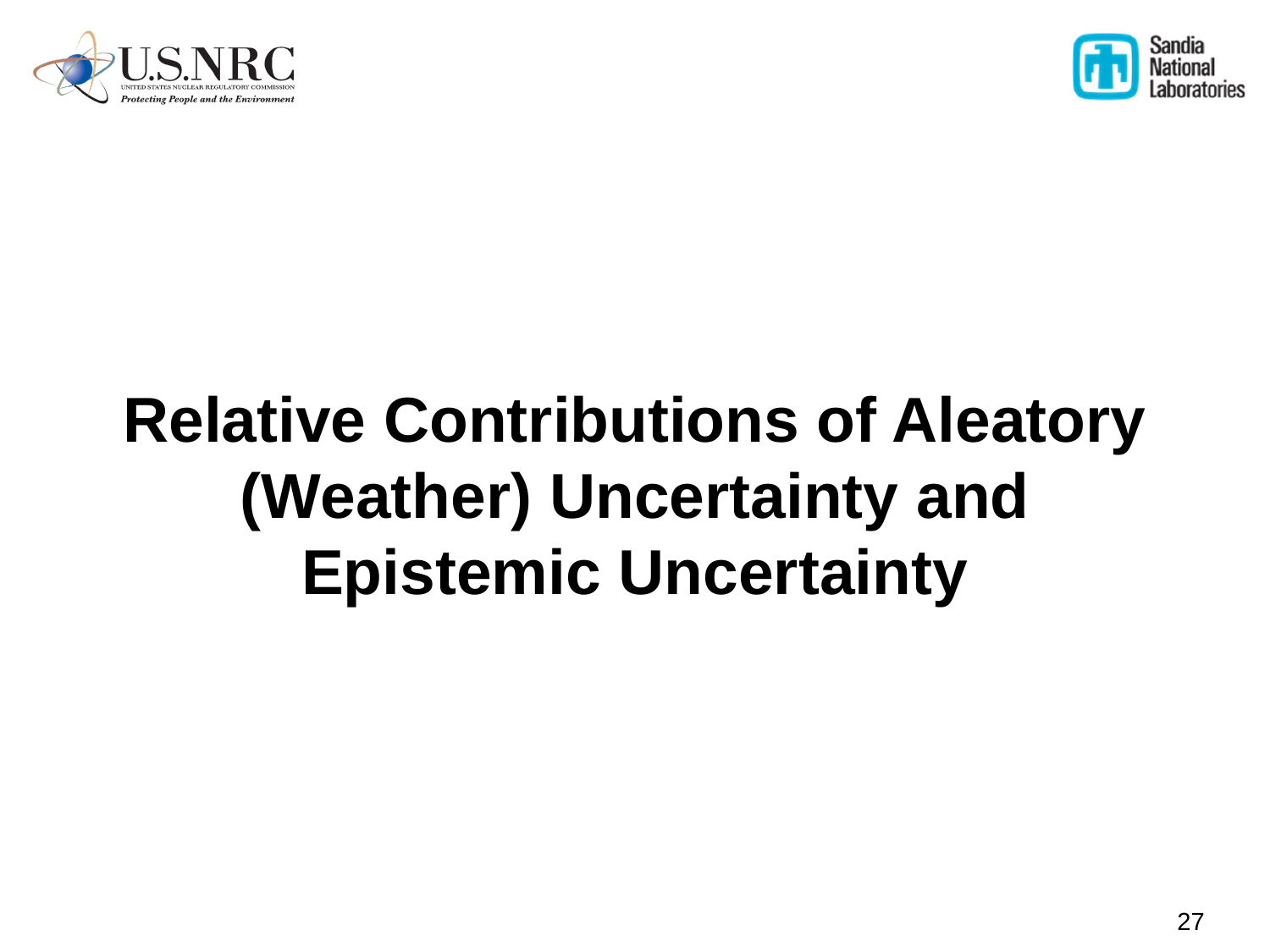

Relative Contributions of Aleatory (Weather) Uncertainty and Epistemic Uncertainty
27